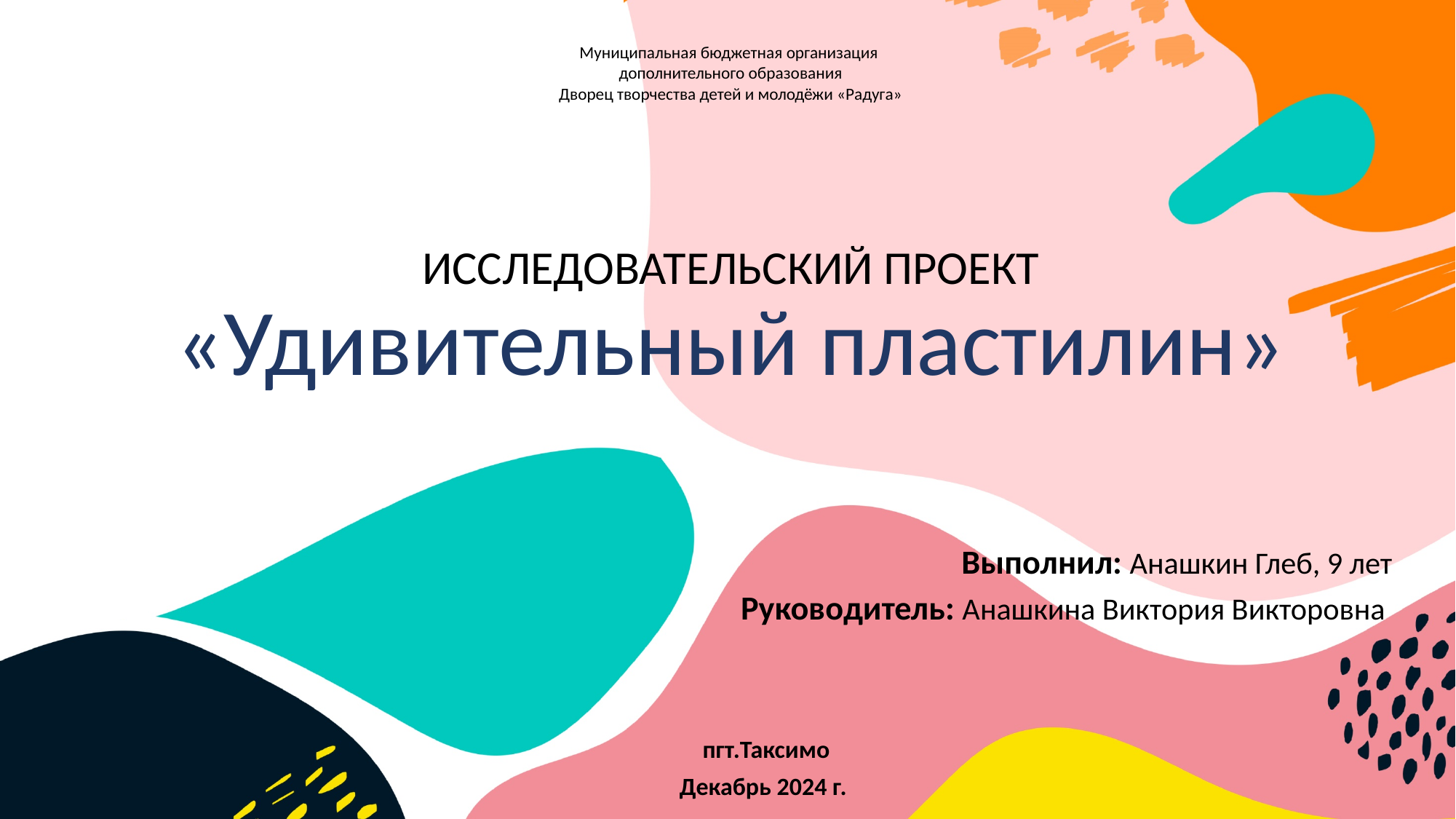

Муниципальная бюджетная организация
дополнительного образования
Дворец творчества детей и молодёжи «Радуга»

# ИССЛЕДОВАТЕЛЬСКИЙ ПРОЕКТ «Удивительный пластилин»
      Выполнил: Анашкин Глеб, 9 лет
Руководитель: Анашкина Виктория Викторовна

пгт.Таксимо
Декабрь 2024 г.